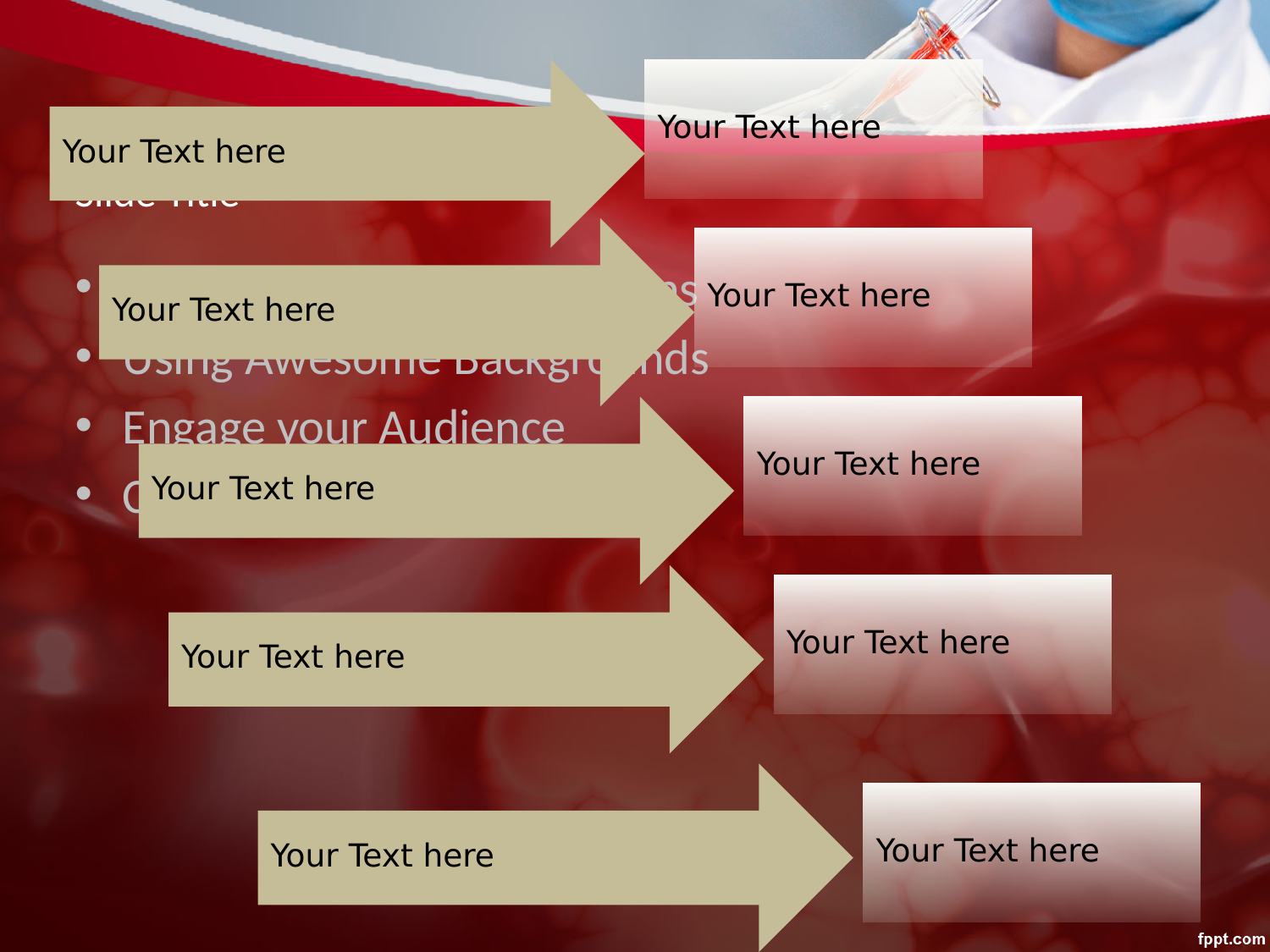

Your Text here
Your Text here
# Slide Title
Your Text here
Your Text here
Make Effective Presentations
Using Awesome Backgrounds
Engage your Audience
Capture Audience Attention

Your Text here
Your Text here
Your Text here
Your Text here
Your Text here
Your Text here